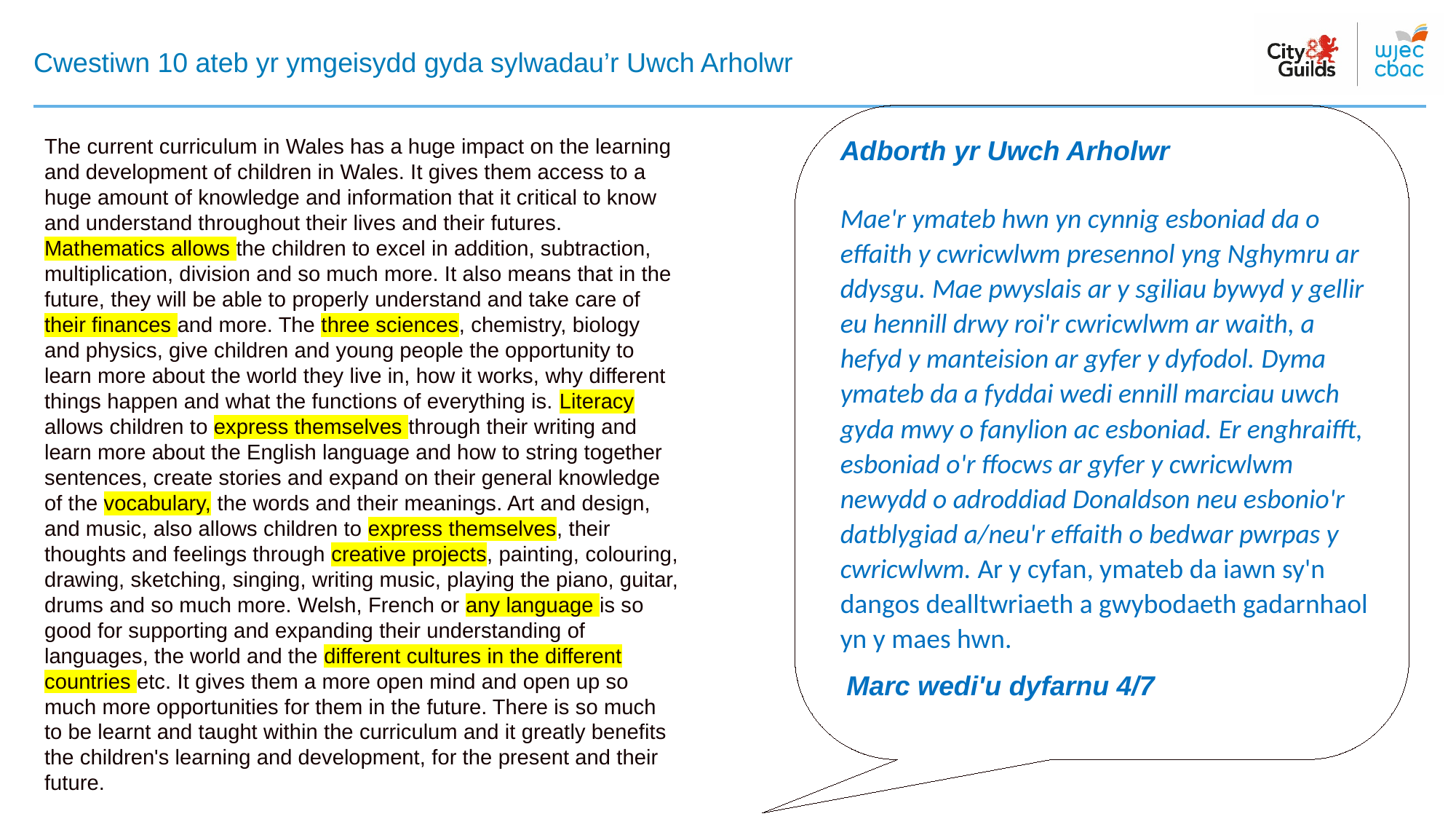

# Cwestiwn 10 ateb yr ymgeisydd gyda sylwadau’r Uwch Arholwr

The current curriculum in Wales has a huge impact on the learning and development of children in Wales. It gives them access to a huge amount of knowledge and information that it critical to know and understand throughout their lives and their futures. Mathematics allows the children to excel in addition, subtraction, multiplication, division and so much more. It also means that in the future, they will be able to properly understand and take care of their finances and more. The three sciences, chemistry, biology and physics, give children and young people the opportunity to learn more about the world they live in, how it works, why different things happen and what the functions of everything is. Literacy allows children to express themselves through their writing and learn more about the English language and how to string together sentences, create stories and expand on their general knowledge of the vocabulary, the words and their meanings. Art and design, and music, also allows children to express themselves, their thoughts and feelings through creative projects, painting, colouring, drawing, sketching, singing, writing music, playing the piano, guitar, drums and so much more. Welsh, French or any language is so good for supporting and expanding their understanding of languages, the world and the different cultures in the different countries etc. It gives them a more open mind and open up so much more opportunities for them in the future. There is so much to be learnt and taught within the curriculum and it greatly benefits the children's learning and development, for the present and their future.
Adborth yr Uwch Arholwr

​Mae'r ymateb hwn yn cynnig esboniad da o effaith y cwricwlwm presennol yng Nghymru ar ddysgu. Mae pwyslais ar y sgiliau bywyd y gellir eu hennill drwy roi'r cwricwlwm ar waith, a hefyd y manteision ar gyfer y dyfodol. Dyma ymateb da a fyddai wedi ennill marciau uwch gyda mwy o fanylion ac esboniad. Er enghraifft, esboniad o'r ffocws ar gyfer y cwricwlwm newydd o adroddiad Donaldson neu esbonio'r datblygiad a/neu'r effaith o bedwar pwrpas y cwricwlwm. Ar y cyfan, ymateb da iawn sy'n dangos dealltwriaeth a gwybodaeth gadarnhaol yn y maes hwn.
 Marc wedi'u dyfarnu 4/7